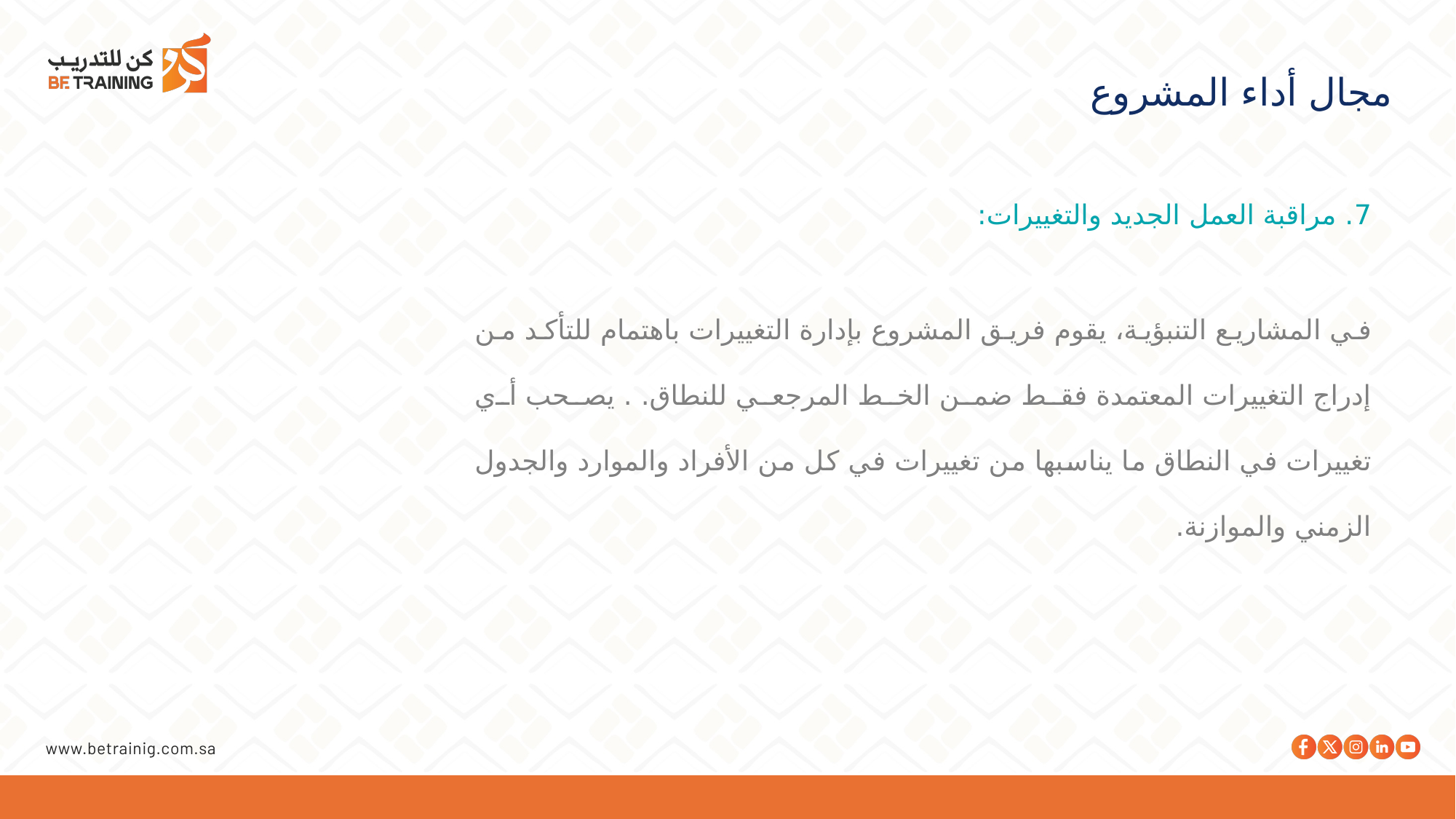

مجال أداء المشروع
7. مراقبة العمل الجديد والتغييرات:

في المشاريع التنبؤية، يقوم فريق المشروع بإدارة التغييرات باهتمام للتأكد من إدراج التغييرات المعتمدة فقط ضمن الخط المرجعي للنطاق. . يصحب أي تغييرات في النطاق ما يناسبها من تغييرات في كل من الأفراد والموارد والجدول الزمني والموازنة.